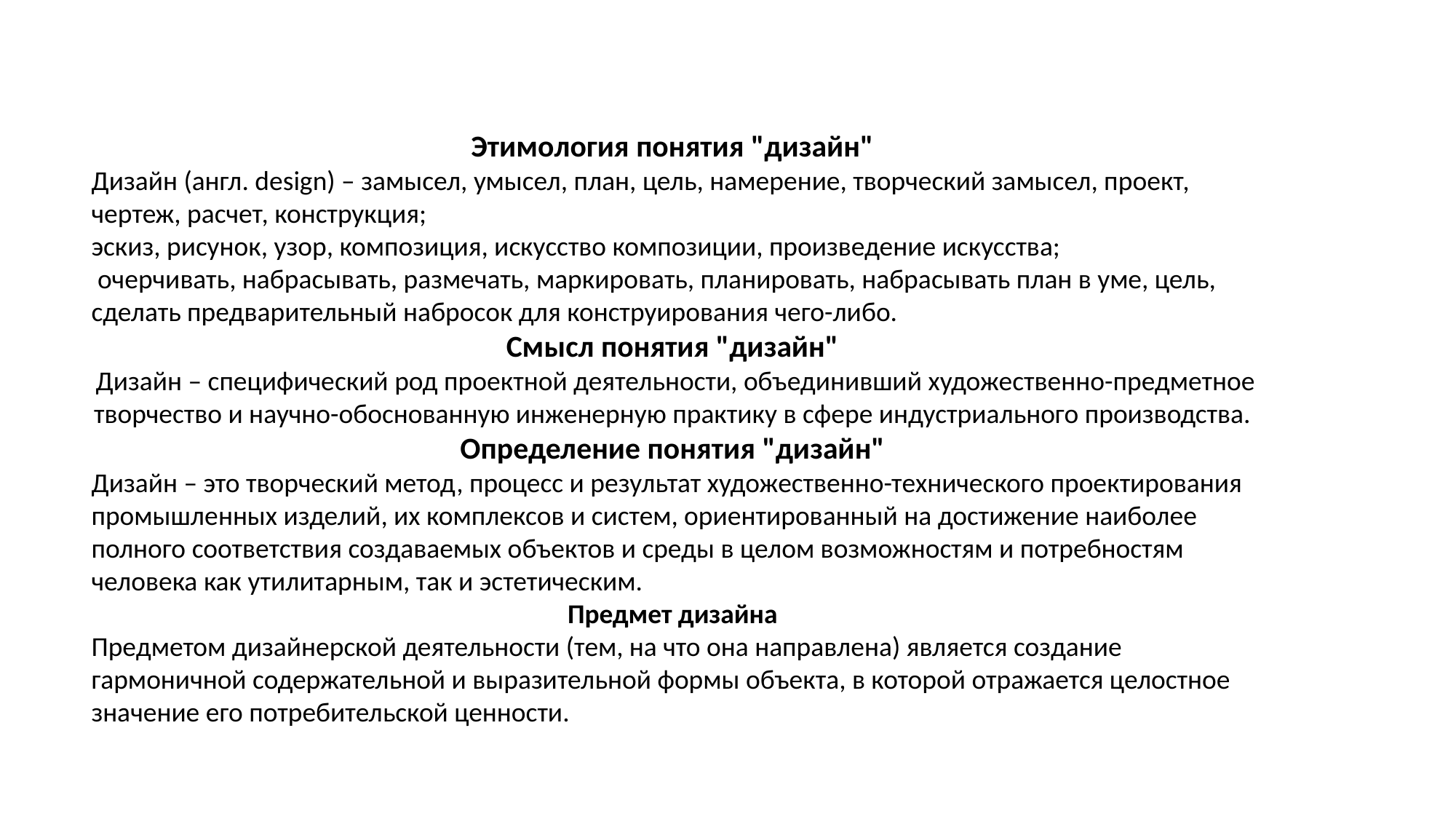

Этимология понятия "дизайн"
Дизайн (англ. design) – замысел, умысел, план, цель, намерение, творческий замысел, проект, чертеж, расчет, конструкция;
эскиз, рисунок, узор, композиция, искусство композиции, произведение искусства;
 очерчивать, набрасывать, размечать, маркировать, планировать, набрасывать план в уме, цель, сделать предварительный набросок для конструирования чего-либо.
Смысл понятия "дизайн"
Дизайн – специфический род проектной деятельности, объединивший художественно-предметное творчество и научно-обоснованную инженерную практику в сфере индустриального производства.
Определение понятия "дизайн"
Дизайн – это творческий метод, процесс и результат художественно-технического проектирования промышленных изделий, их комплексов и систем, ориентированный на достижение наиболее полного соответствия создаваемых объектов и среды в целом возможностям и потребностям человека как утилитарным, так и эстетическим.
Предмет дизайна
Предметом дизайнерской деятельности (тем, на что она направлена) является создание гармоничной содержательной и выразительной формы объекта, в которой отражается целостное значение его потребительской ценности.